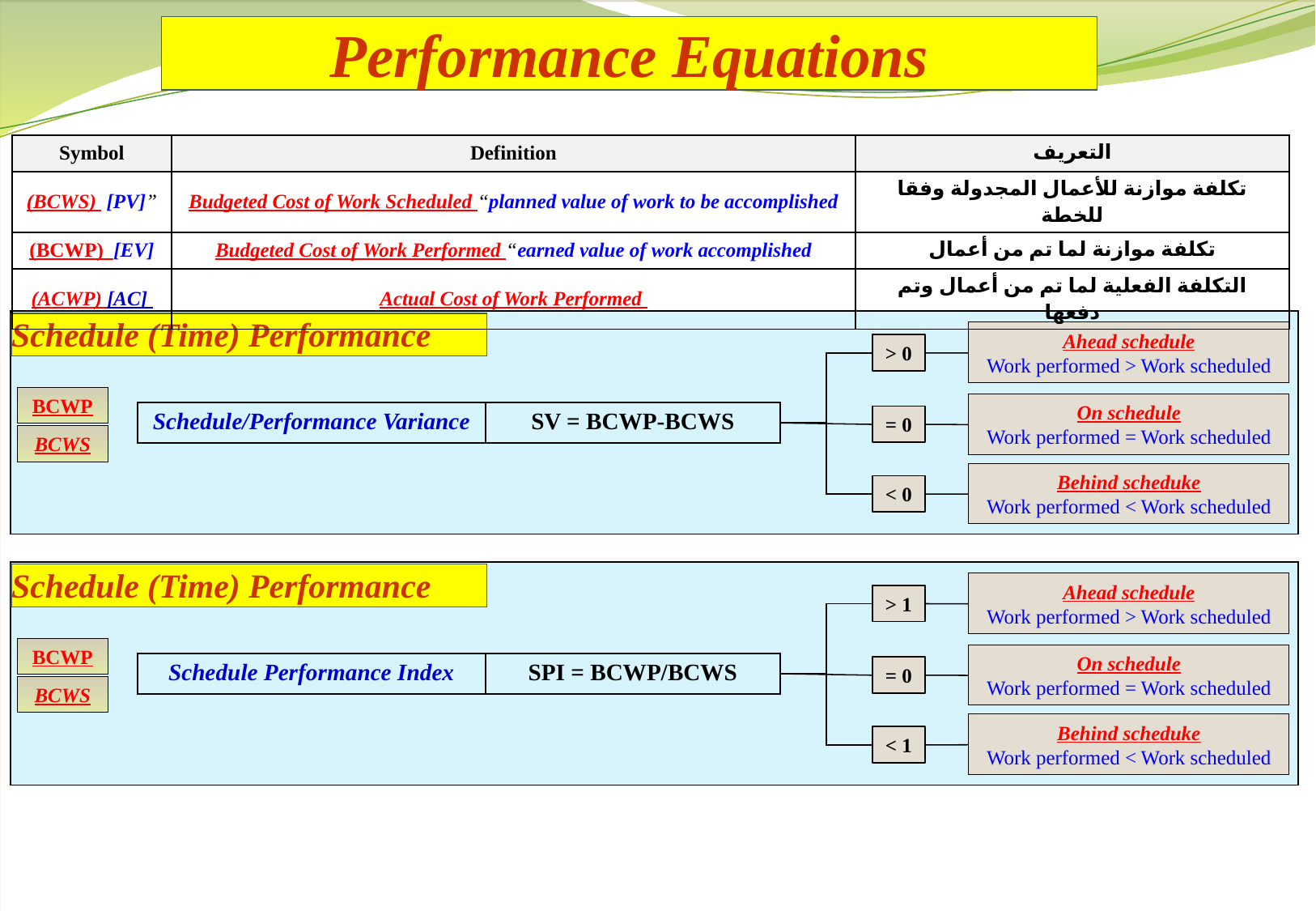

Performance Equations
| Symbol | Definition | التعريف |
| --- | --- | --- |
| (BCWS) [PV]” | Budgeted Cost of Work Scheduled “planned value of work to be accomplished | تكلفة موازنة للأعمال المجدولة وفقا للخطة |
| (BCWP) [EV] | Budgeted Cost of Work Performed “earned value of work accomplished | تكلفة موازنة لما تم من أعمال |
| (ACWP) [AC] | Actual Cost of Work Performed | التكلفة الفعلية لما تم من أعمال وتم دفعها |

Ahead schedule
Work performed > Work scheduled
> 0
BCWP
BCWS
On schedule
Work performed = Work scheduled
= 0
Behind scheduke
Work performed < Work scheduled
< 0
Schedule (Time) Performance
| Schedule/Performance Variance | SV = BCWP-BCWS |
| --- | --- |

Ahead schedule
Work performed > Work scheduled
> 1
BCWP
BCWS
On schedule
Work performed = Work scheduled
= 0
Behind scheduke
Work performed < Work scheduled
< 1
Schedule (Time) Performance
| Schedule Performance Index | SPI = BCWP/BCWS |
| --- | --- |